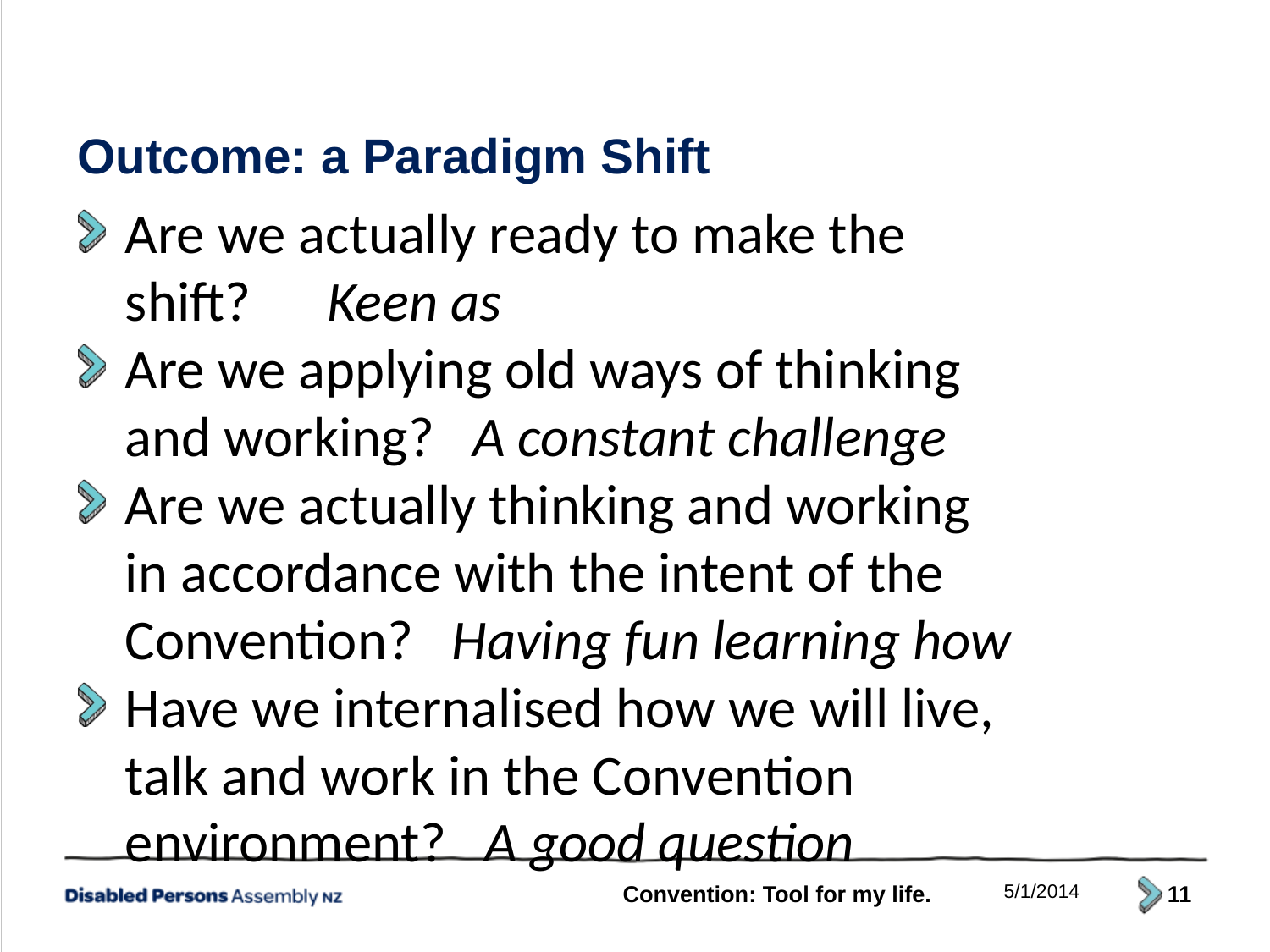

Outcome: a Paradigm Shift
Are we actually ready to make the shift?      Keen as
Are we applying old ways of thinking and working?   A constant challenge
Are we actually thinking and working in accordance with the intent of the Convention?   Having fun learning how
Have we internalised how we will live, talk and work in the Convention environment?   A good question

Convention: Tool for my life.
5/1/2014
11